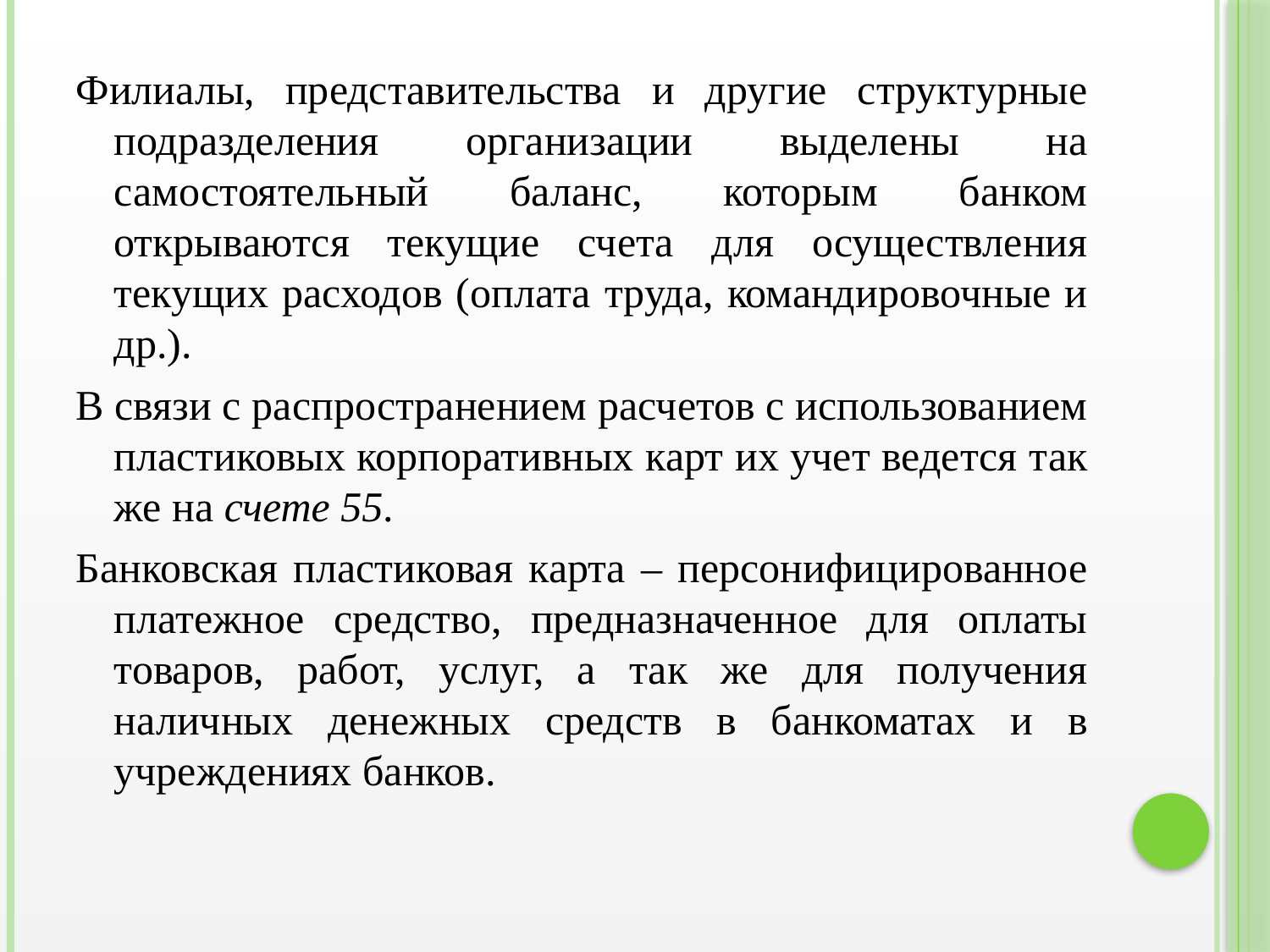

Филиалы, представительства и другие структурные подразделения организации выделены на самостоятельный баланс, которым банком открываются текущие счета для осуществления текущих расходов (оплата труда, командировочные и др.).
В связи с распространением расчетов с использованием пластиковых корпоративных карт их учет ведется так же на счете 55.
Банковская пластиковая карта – персонифицированное платежное средство, предназначенное для оплаты товаров, работ, услуг, а так же для получения наличных денежных средств в банкоматах и в учреждениях банков.